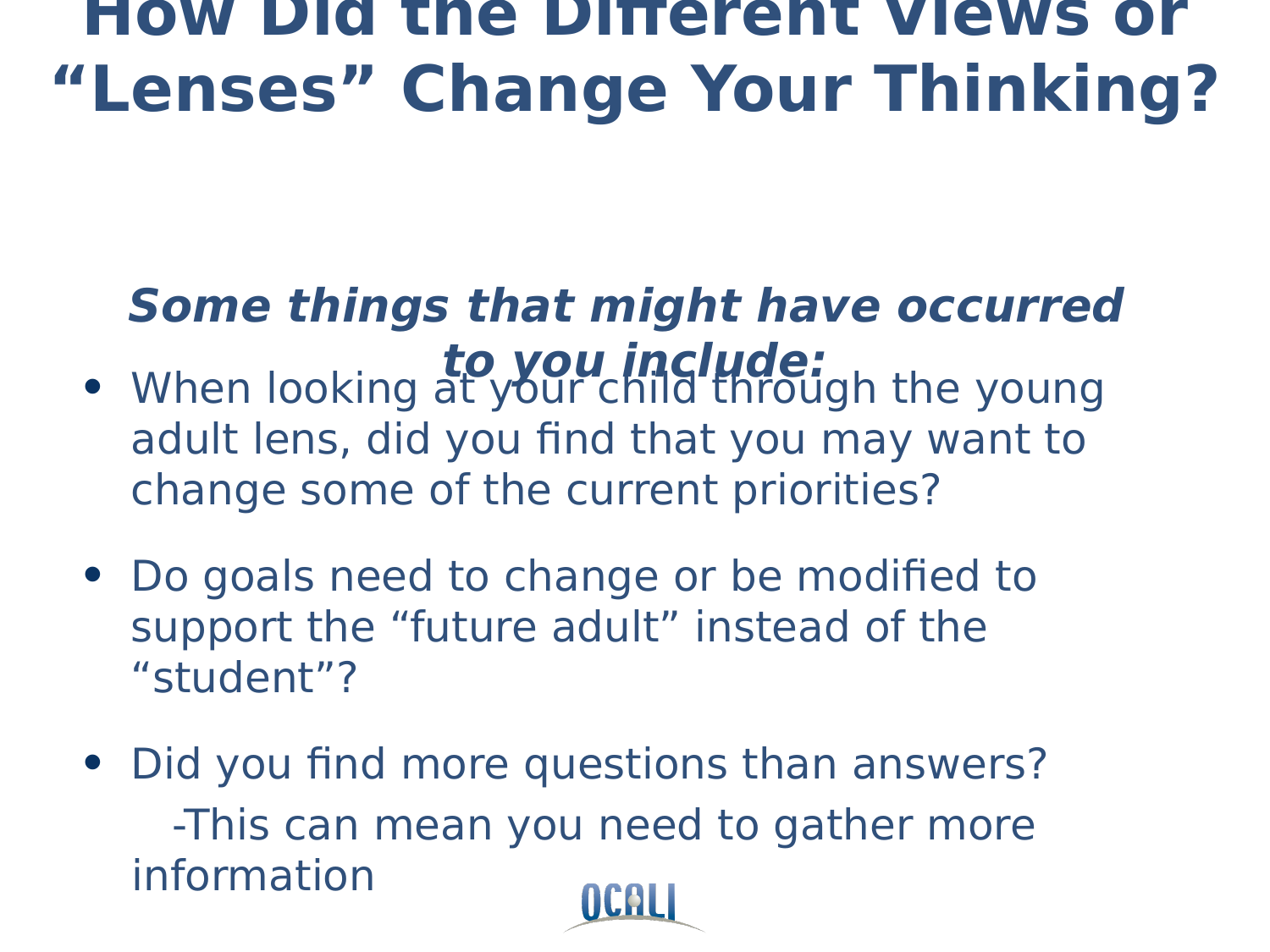

# How Did the Different Views or “Lenses” Change Your Thinking? Some things that might have occurred to you include:
When looking at your child through the young adult lens, did you find that you may want to change some of the current priorities?
Do goals need to change or be modified to support the “future adult” instead of the “student”?
Did you find more questions than answers?
   -This can mean you need to gather more     	information